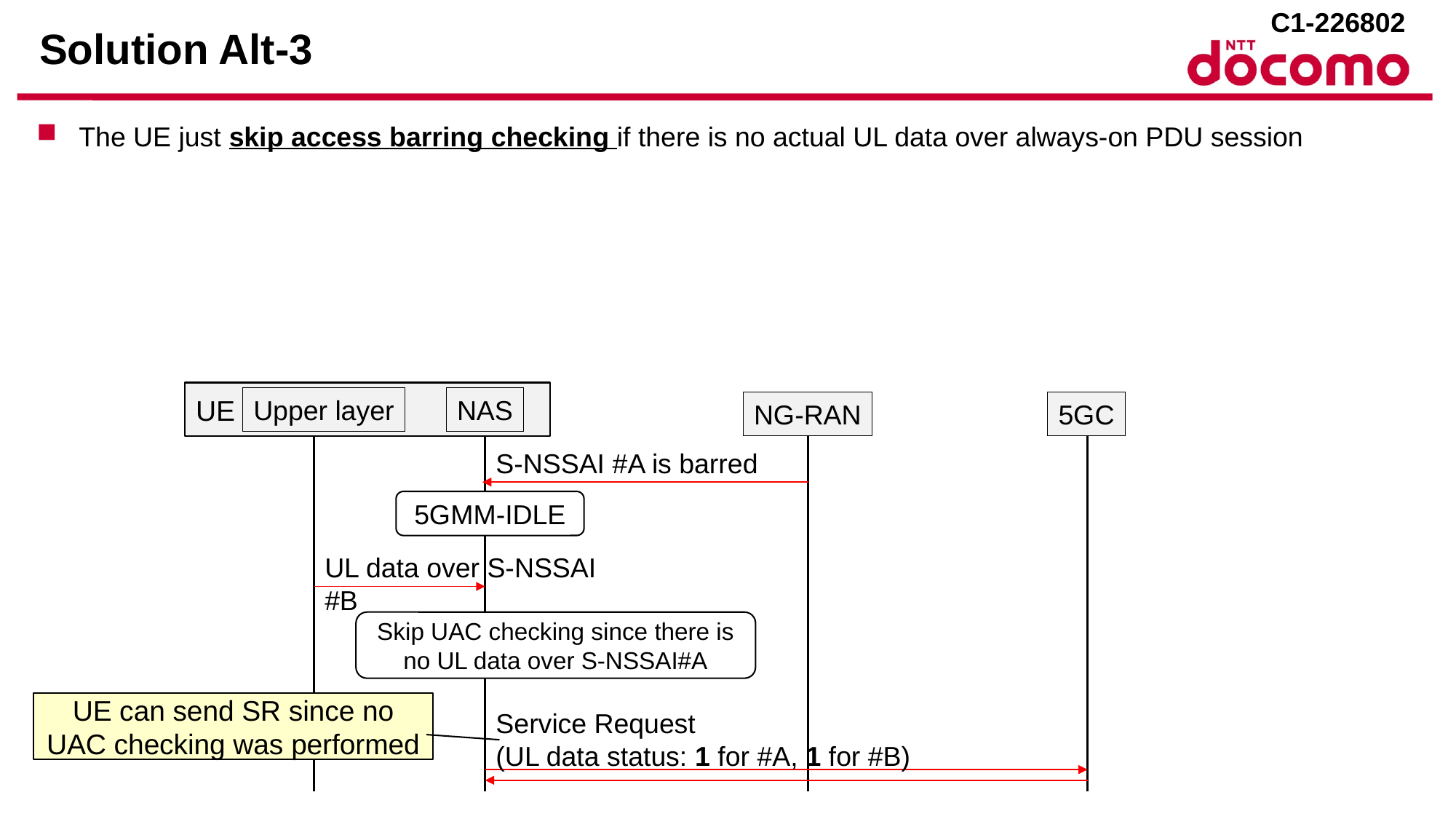

# Solution Alt-3
The UE just skip access barring checking if there is no actual UL data over always-on PDU session
UE
Upper layer
NAS
NG-RAN
5GC
S-NSSAI #A is barred
5GMM-IDLE
UL data over S-NSSAI #B
Skip UAC checking since there is no UL data over S-NSSAI#A
UE can send SR since no UAC checking was performed
Service Request
(UL data status: 1 for #A, 1 for #B)